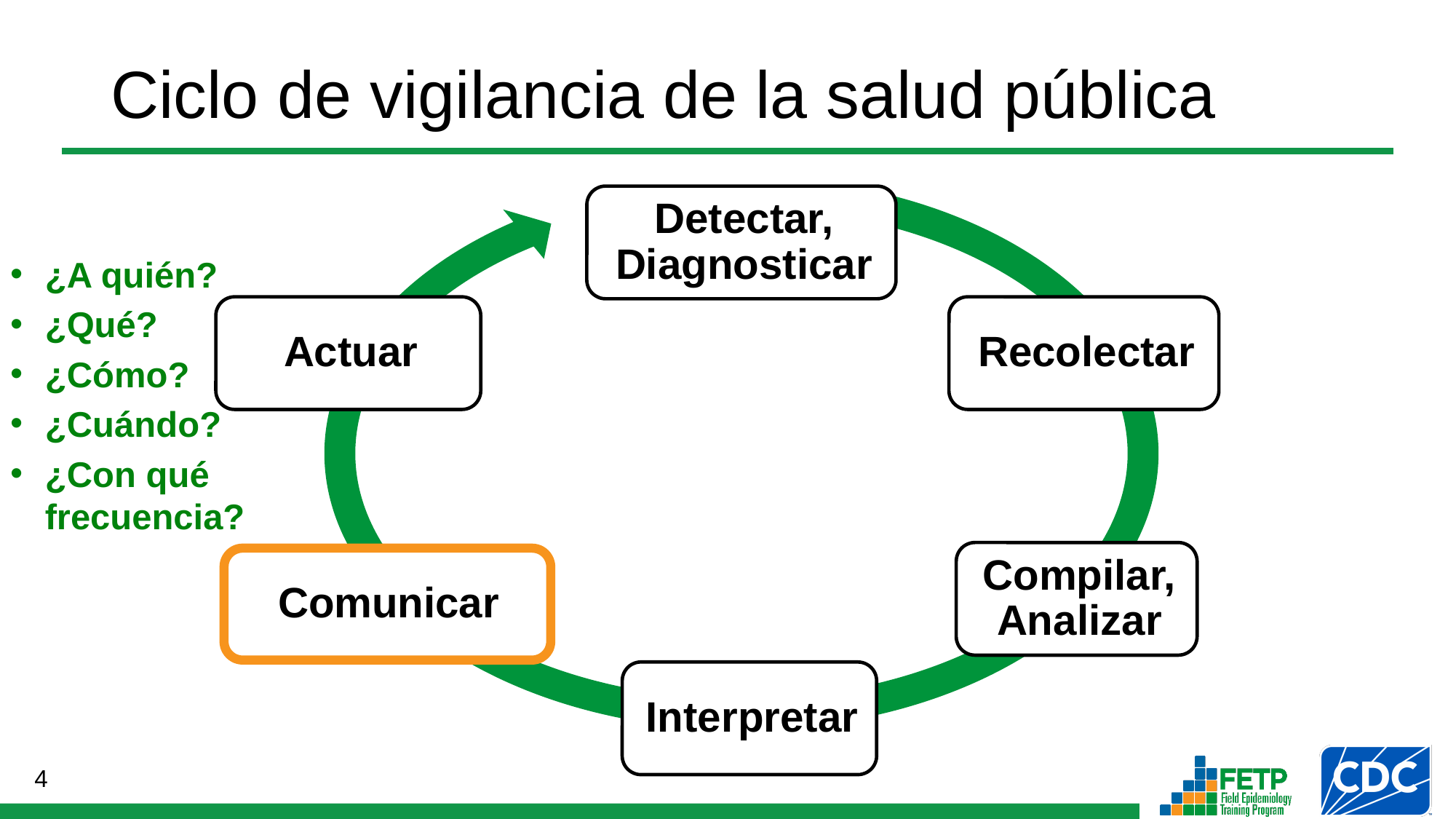

¿A quién?
¿Qué?
¿Cómo?
¿Cuándo?
¿Con qué frecuencia?